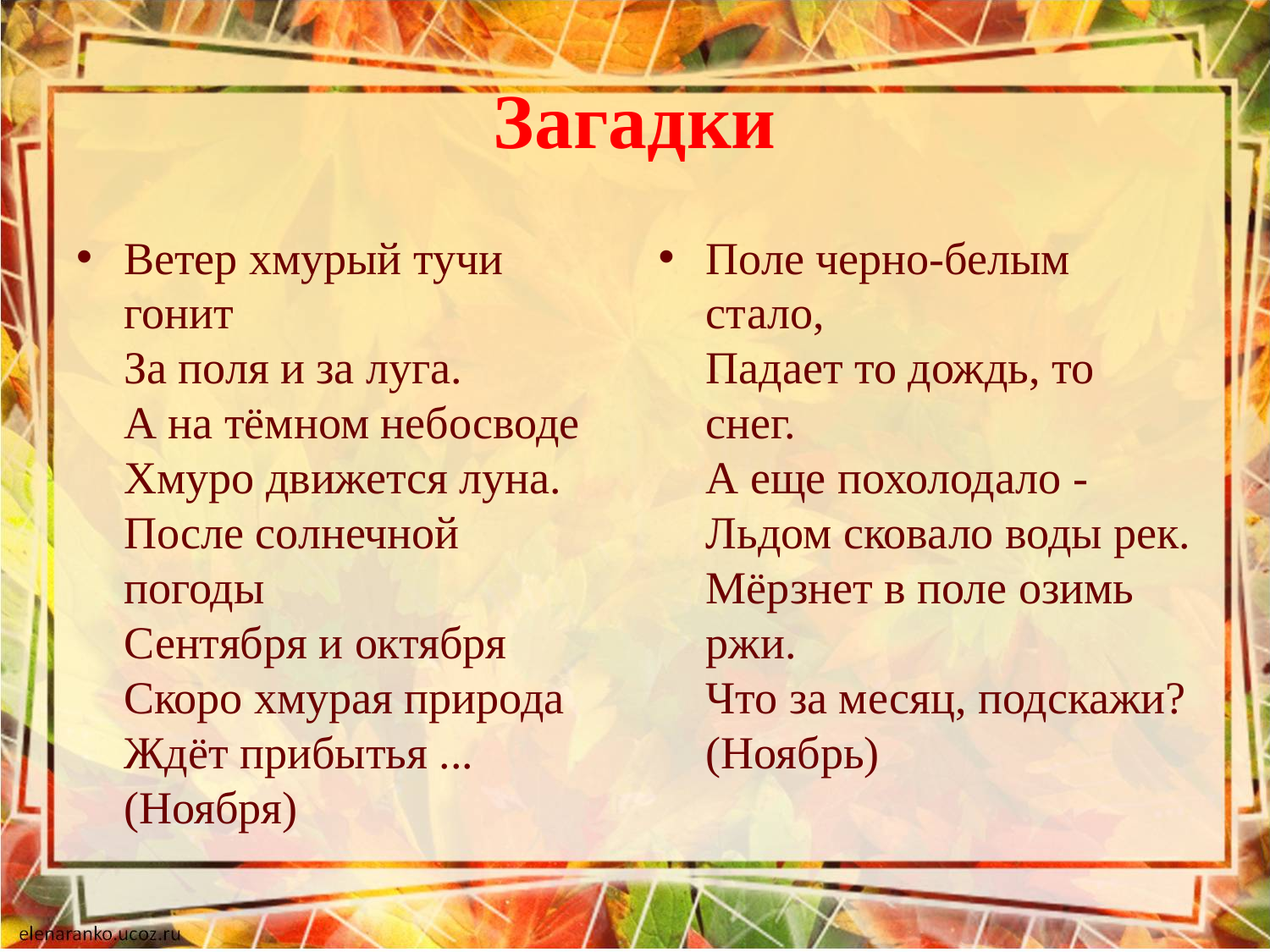

# Загадки
Ветер хмурый тучи гонит
За поля и за луга.
А на тёмном небосводе
Хмуро движется луна.
После солнечной погоды
Сентября и октября
Скоро хмурая природа
Ждёт прибытья ...
(Ноября)
Поле черно-белым стало,
Падает то дождь, то снег.
А еще похолодало -
Льдом сковало воды рек.
Мёрзнет в поле озимь ржи.
Что за месяц, подскажи?
(Ноябрь)